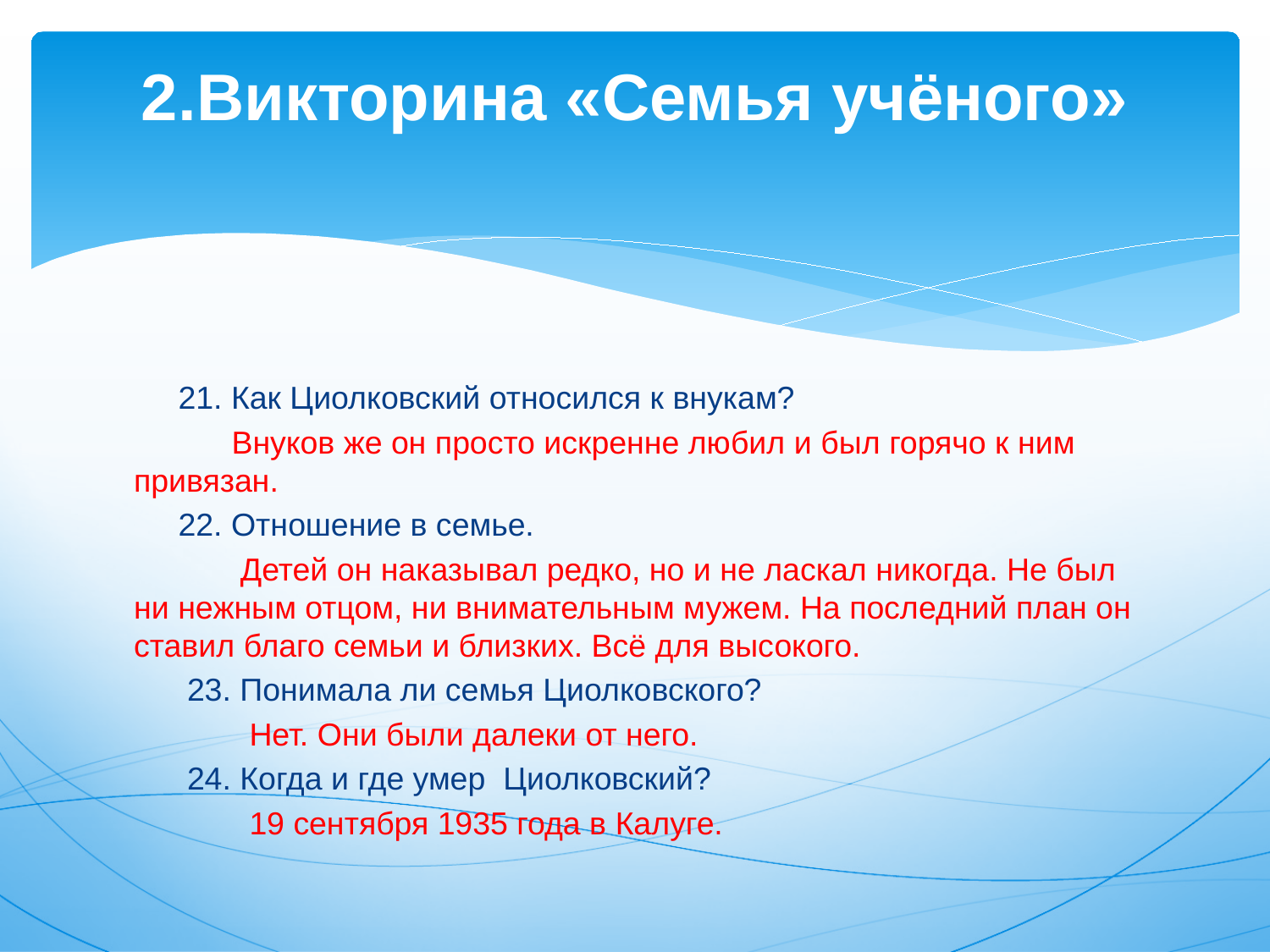

# 2.Викторина «Семья учёного»
     21. Как Циолковский относился к внукам?
           Внуков же он просто искренне любил и был горячо к ним привязан.
     22. Отношение в семье.
            Детей он наказывал редко, но и не ласкал никогда. Не был ни нежным отцом, ни внимательным мужем. На последний план он ставил благо семьи и близких. Всё для высокого.
      23. Понимала ли семья Циолковского?
             Нет. Они были далеки от него.
      24. Когда и где умер  Циолковский?
             19 сентября 1935 года в Калуге.